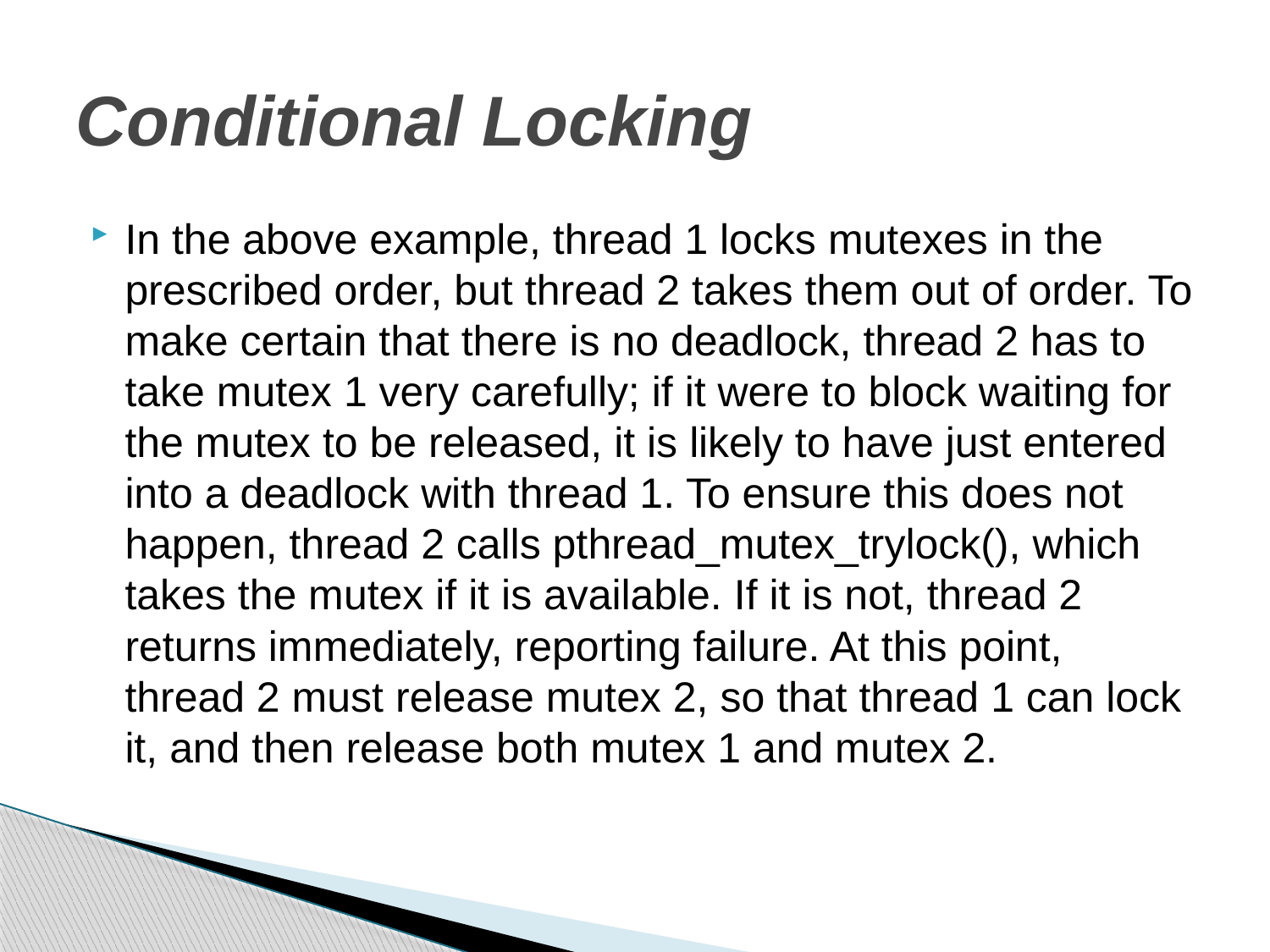

# Conditional Locking
In the above example, thread 1 locks mutexes in the prescribed order, but thread 2 takes them out of order. To make certain that there is no deadlock, thread 2 has to take mutex 1 very carefully; if it were to block waiting for the mutex to be released, it is likely to have just entered into a deadlock with thread 1. To ensure this does not happen, thread 2 calls pthread_mutex_trylock(), which takes the mutex if it is available. If it is not, thread 2 returns immediately, reporting failure. At this point, thread 2 must release mutex 2, so that thread 1 can lock it, and then release both mutex 1 and mutex 2.